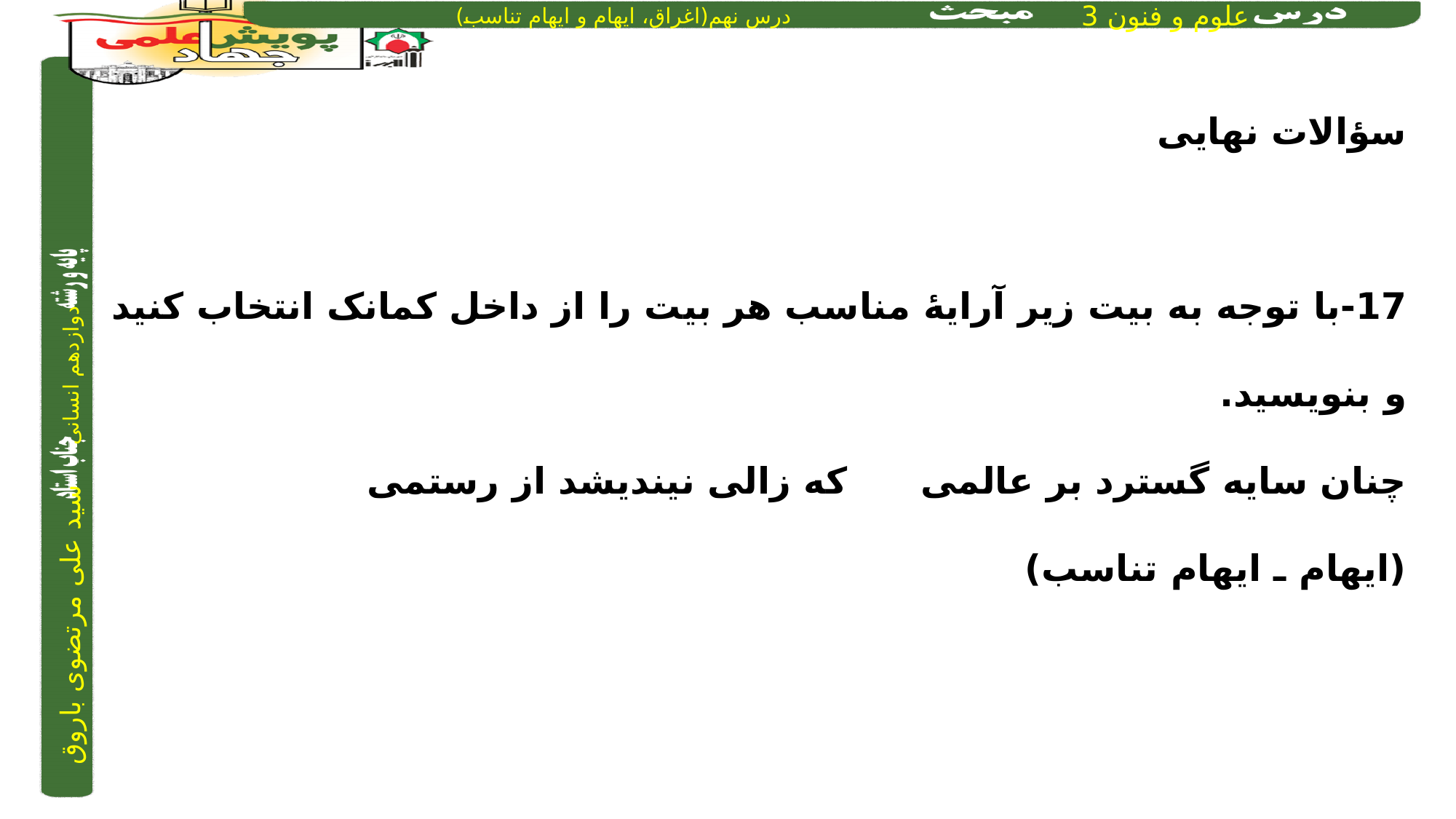

سؤالات نهایی

17-با توجه به بیت‌ زیر آرایۀ مناسب هر بیت را از داخل کمانک انتخاب کنید و بنویسید.
چنان سایه گسترد بر عالمی 	 	 که زالی نیندیشد از رستمی                  (ایهام ـ ایهام تناسب)